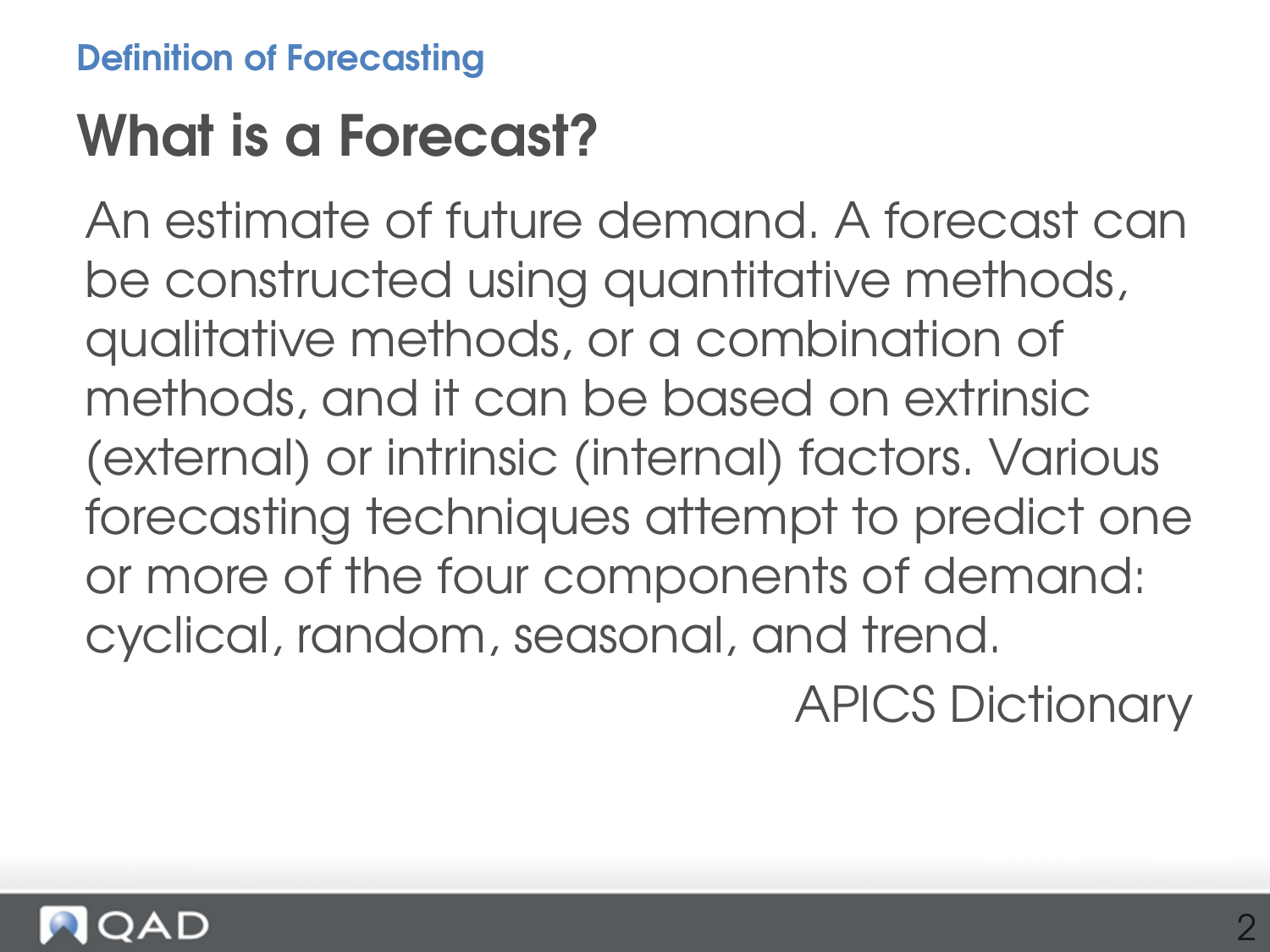

Definition of Forecasting
# What is a Forecast?
An estimate of future demand. A forecast can be constructed using quantitative methods, qualitative methods, or a combination of methods, and it can be based on extrinsic (external) or intrinsic (internal) factors. Various forecasting techniques attempt to predict one or more of the four components of demand: cyclical, random, seasonal, and trend.
APICS Dictionary

2